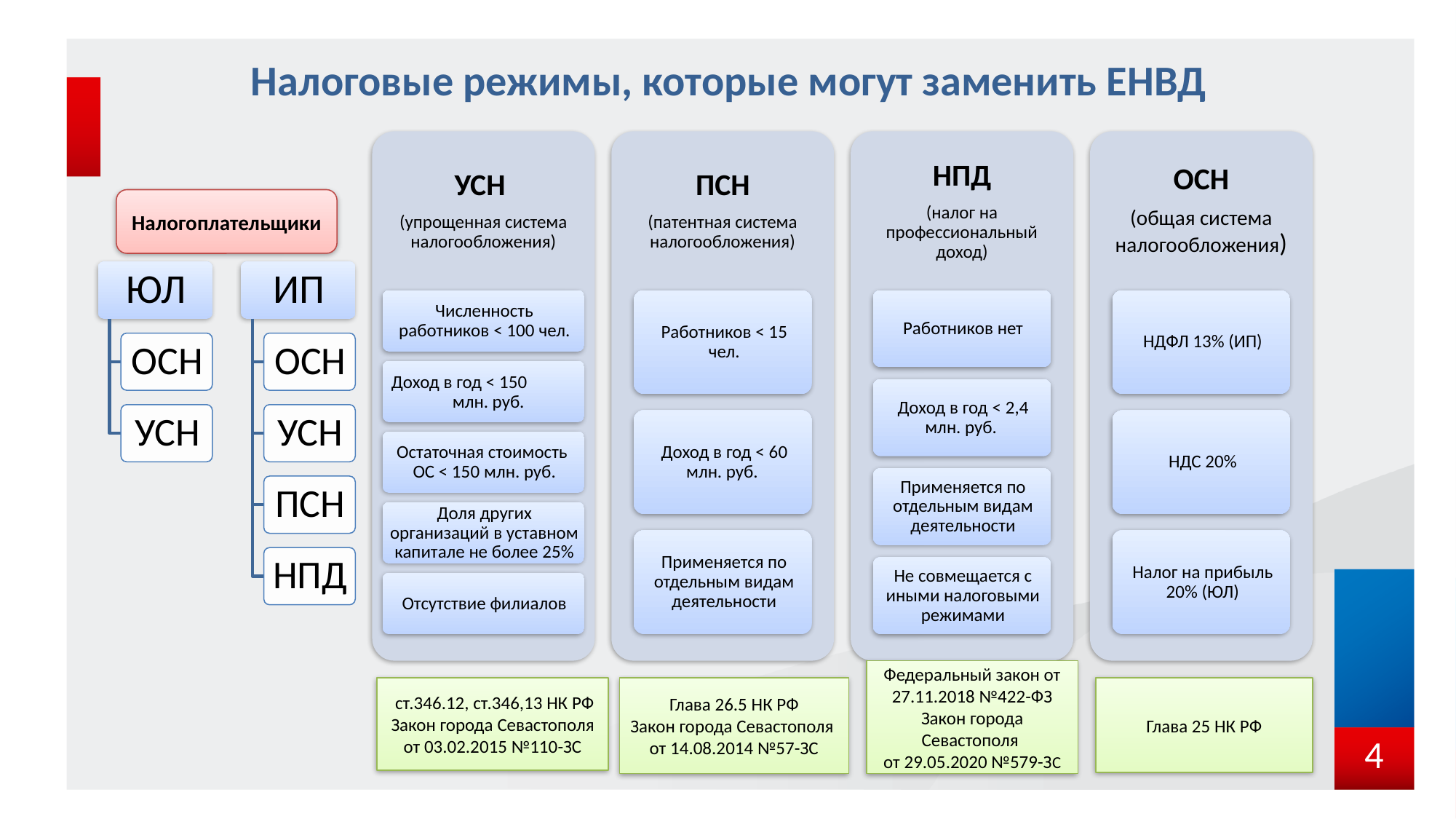

Налоговые режимы, которые могут заменить ЕНВД
УСН
(упрощенная система налогообложения)
Численность работников < 100 чел.

Доход в год < 150                млн. руб.

Остаточная стоимость
ОС < 150 млн. руб.
Доля других организаций в уставном капитале не более 25%
Отсутствие филиалов
ПСН
(патентная система налогообложения)
Работников < 15 чел.
Доход в год < 60 млн. руб.
Применяется по отдельным видам деятельности
НПД
(налог на профессиональный доход)
Работников нет
Доход в год < 2,4 млн. руб.
Применяется по отдельным видам деятельности
Не совмещается с иными налоговыми режимами
ОСН
(общая система налогообложения)
НДФЛ 13% (ИП)
НДС 20%
Налог на прибыль 20% (ЮЛ)
Налогоплательщики
ЮЛ
ОСН
УСН
ИП
ОСН
УСН
ПСН
НПД
Федеральный закон от 27.11.2018 №422-ФЗ
Закон города Севастополя
от 29.05.2020 №579-ЗС
Глава 26.5 НК РФ
Закон города Севастополя
от 14.08.2014 №57-ЗС
 ст.346.12, ст.346,13 НК РФ
Закон города Севастополя от 03.02.2015 №110-ЗС
Глава 25 НК РФ
4